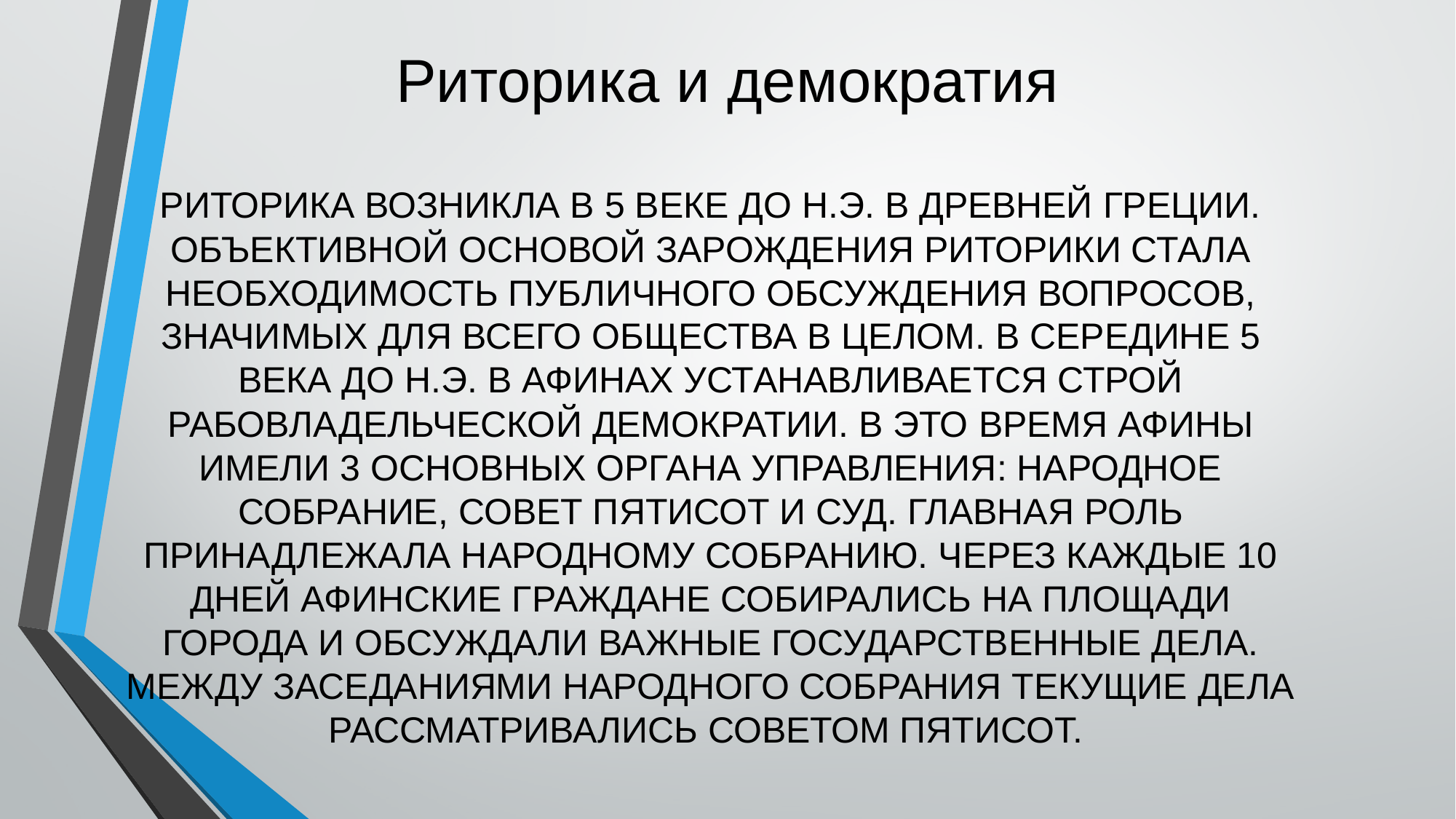

# Риторика и демократия
РИТОРИКА ВОЗНИКЛА В 5 ВЕКЕ ДО Н.Э. В ДРЕВНЕЙ ГРЕЦИИ. ОБЪЕКТИВНОЙ ОСНОВОЙ ЗАРОЖДЕНИЯ РИТОРИКИ СТАЛА НЕОБХОДИМОСТЬ ПУБЛИЧНОГО ОБСУЖДЕНИЯ ВОПРОСОВ, ЗНАЧИМЫХ ДЛЯ ВСЕГО ОБЩЕСТВА В ЦЕЛОМ. В СЕРЕДИНЕ 5 ВЕКА ДО Н.Э. В АФИНАХ УСТАНАВЛИВАЕТСЯ СТРОЙ РАБОВЛАДЕЛЬЧЕСКОЙ ДЕМОКРАТИИ. В ЭТО ВРЕМЯ АФИНЫ ИМЕЛИ 3 ОСНОВНЫХ ОРГАНА УПРАВЛЕНИЯ: НАРОДНОЕ СОБРАНИЕ, СОВЕТ ПЯТИСОТ И СУД. ГЛАВНАЯ РОЛЬ ПРИНАДЛЕЖАЛА НАРОДНОМУ СОБРАНИЮ. ЧЕРЕЗ КАЖДЫЕ 10 ДНЕЙ АФИНСКИЕ ГРАЖДАНЕ СОБИРАЛИСЬ НА ПЛОЩАДИ ГОРОДА И ОБСУЖДАЛИ ВАЖНЫЕ ГОСУДАРСТВЕННЫЕ ДЕЛА. МЕЖДУ ЗАСЕДАНИЯМИ НАРОДНОГО СОБРАНИЯ ТЕКУЩИЕ ДЕЛА РАССМАТРИВАЛИСЬ СОВЕТОМ ПЯТИСОТ.